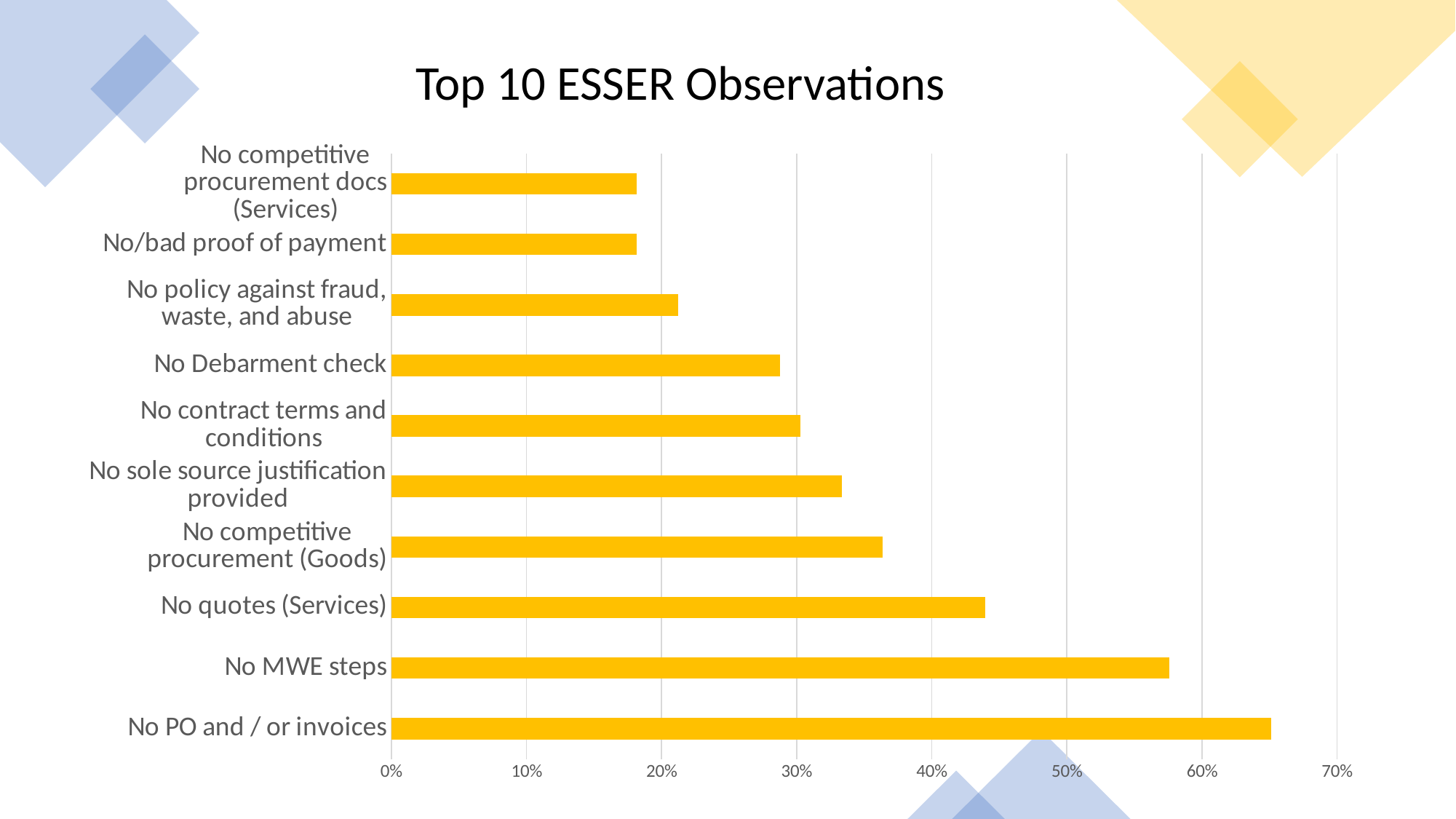

Top 10 ESSER Observations

### Chart

| Category | Column1 |
|---|---|
| No PO and / or invoices | 0.6515151515151515 |
| No MWE steps | 0.5757575757575758 |
| No quotes (Services) | 0.4393939393939394 |
| No competitive procurement (Goods) | 0.36363636363636365 |
| No sole source justification provided | 0.3333333333333333 |
| No contract terms and conditions | 0.30303030303030304 |
| No Debarment check | 0.2878787878787879 |
| No policy against fraud, waste, and abuse | 0.21212121212121213 |
| No/bad proof of payment | 0.18181818181818182 |
| No competitive procurement docs (Services) | 0.18181818181818182 |